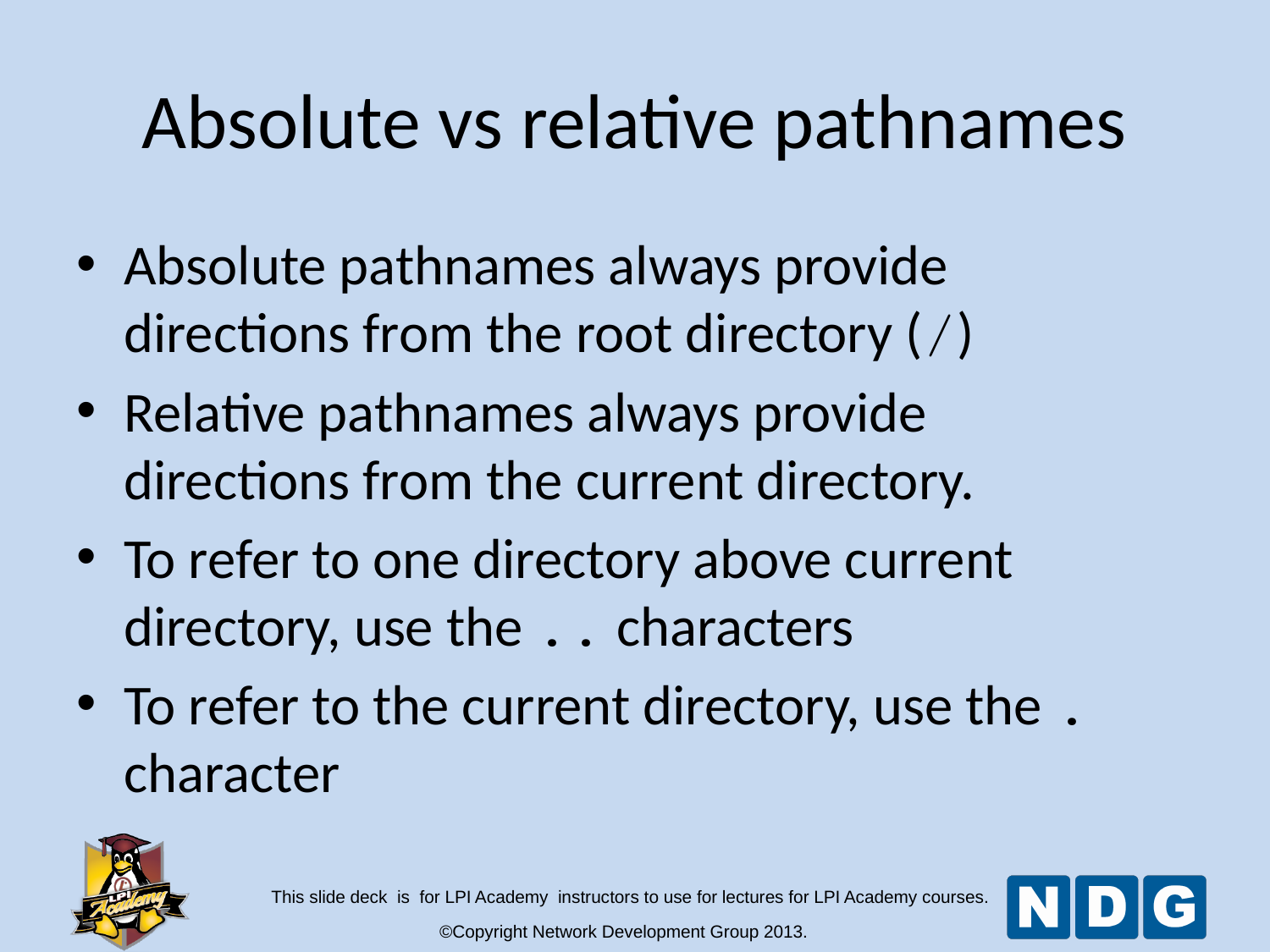

Absolute vs relative pathnames
Absolute pathnames always provide directions from the root directory (/)
Relative pathnames always provide directions from the current directory.
To refer to one directory above current directory, use the .. characters
To refer to the current directory, use the . character